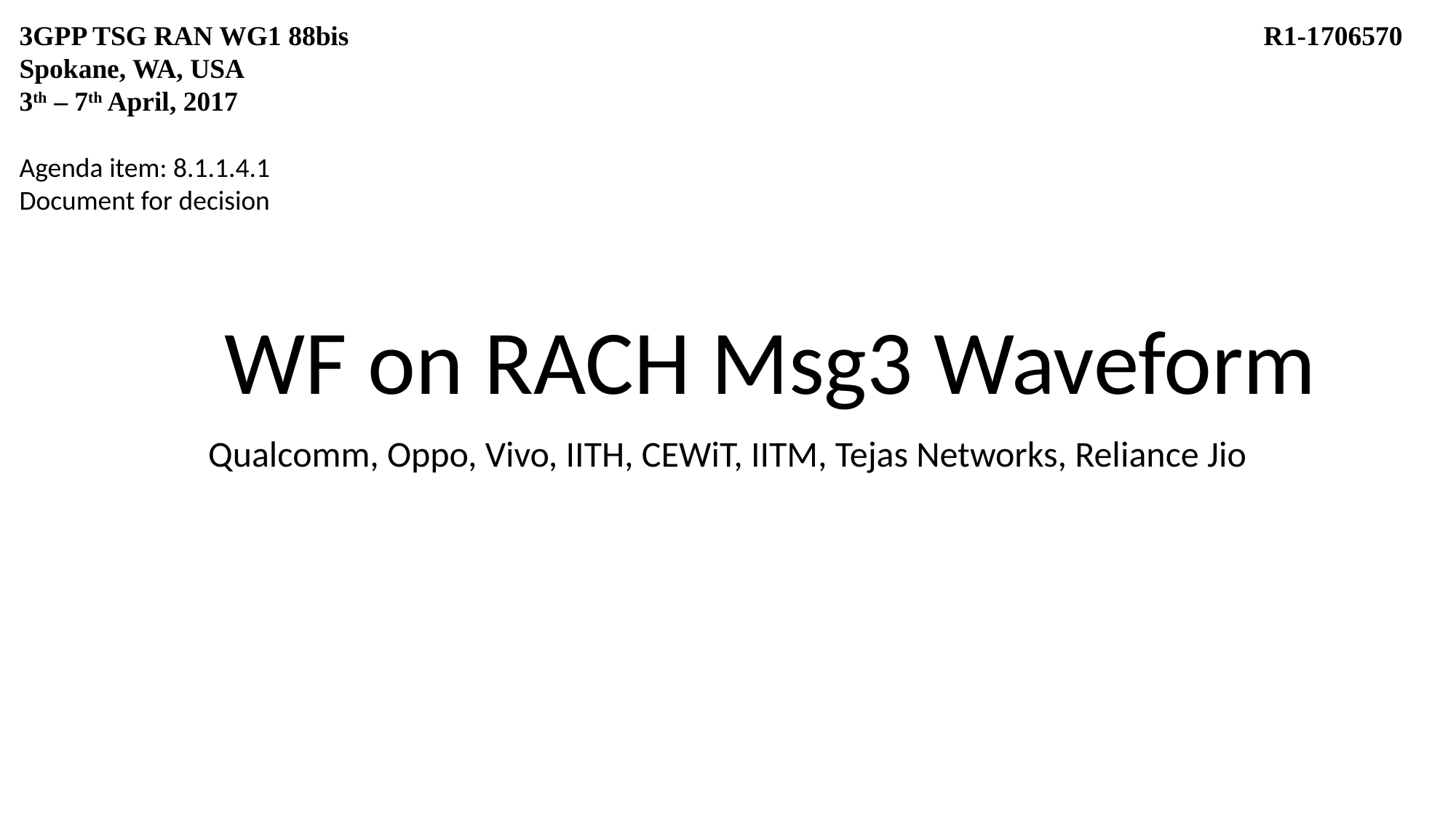

3GPP TSG RAN WG1 88bis	                                                                                                                     R1-1706570
Spokane, WA, USA
3th – 7th April, 2017
# WF on RACH Msg3 Waveform
Agenda item: 8.1.1.4.1
Document for decision
Qualcomm, Oppo, Vivo, IITH, CEWiT, IITM, Tejas Networks, Reliance Jio